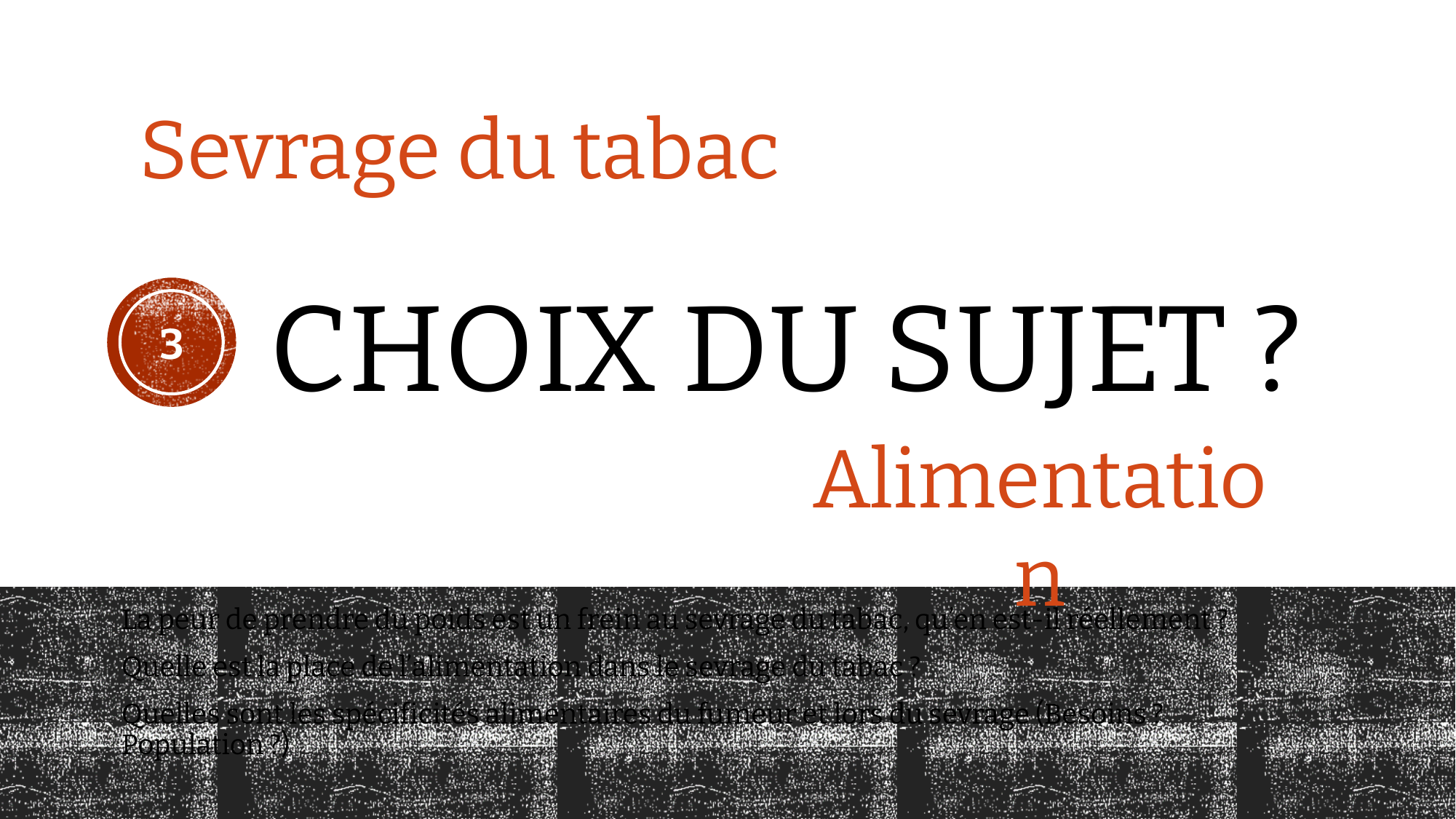

Sevrage du tabac
# Choix du sujet ?
3
Alimentation
La peur de prendre du poids est un frein au sevrage du tabac, qu’en est-il réellement ?
Quelle est la place de l’alimentation dans le sevrage du tabac ?
Quelles sont les spécificités alimentaires du fumeur et lors du sevrage (Besoins ? Population ?)